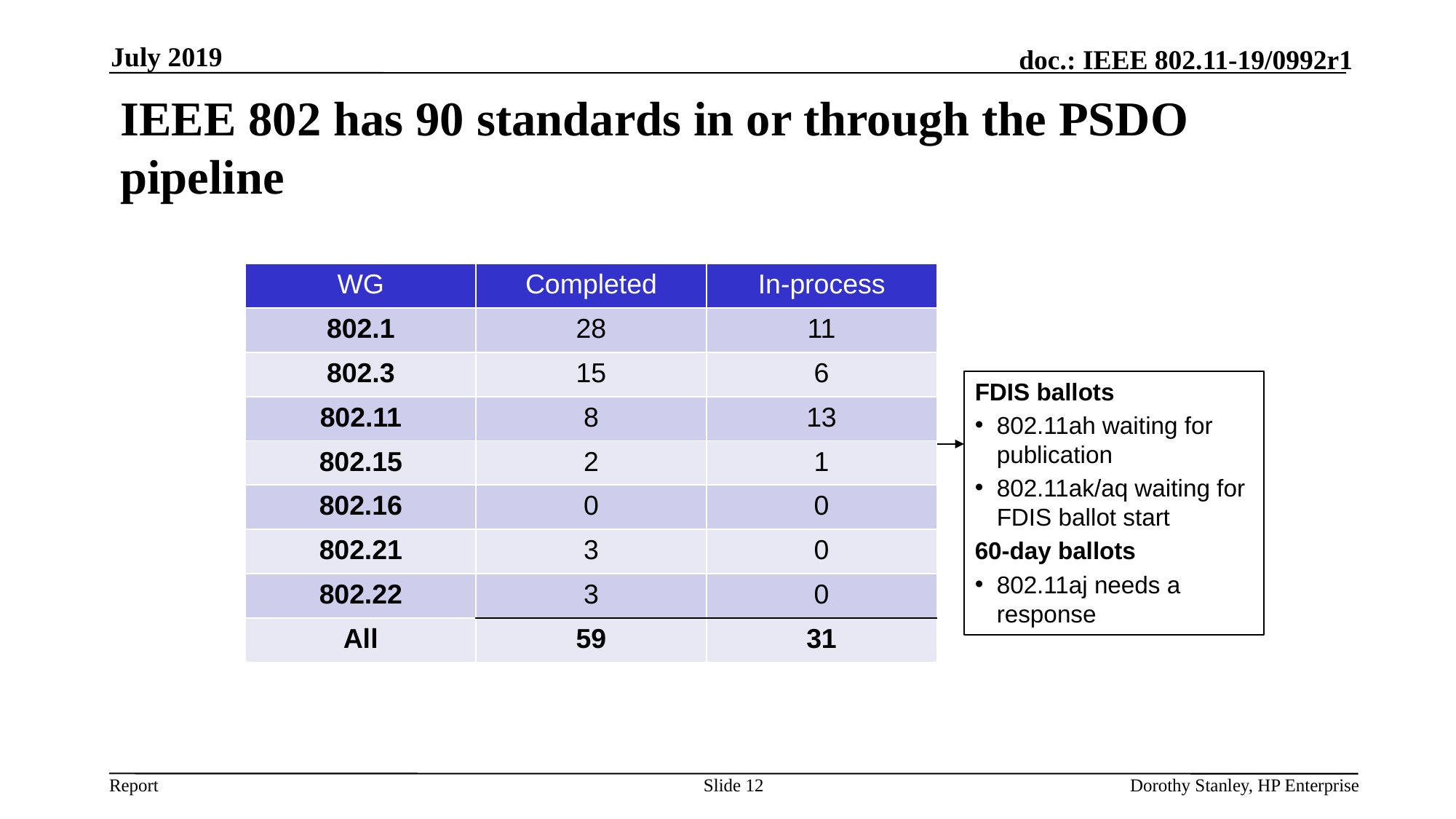

July 2019
# IEEE 802 has 90 standards in or through the PSDO pipeline
| WG | Completed | In-process |
| --- | --- | --- |
| 802.1 | 28 | 11 |
| 802.3 | 15 | 6 |
| 802.11 | 8 | 13 |
| 802.15 | 2 | 1 |
| 802.16 | 0 | 0 |
| 802.21 | 3 | 0 |
| 802.22 | 3 | 0 |
| All | 59 | 31 |
FDIS ballots
802.11ah waiting for publication
802.11ak/aq waiting for FDIS ballot start
60-day ballots
802.11aj needs a response
Slide 12
Dorothy Stanley, HP Enterprise